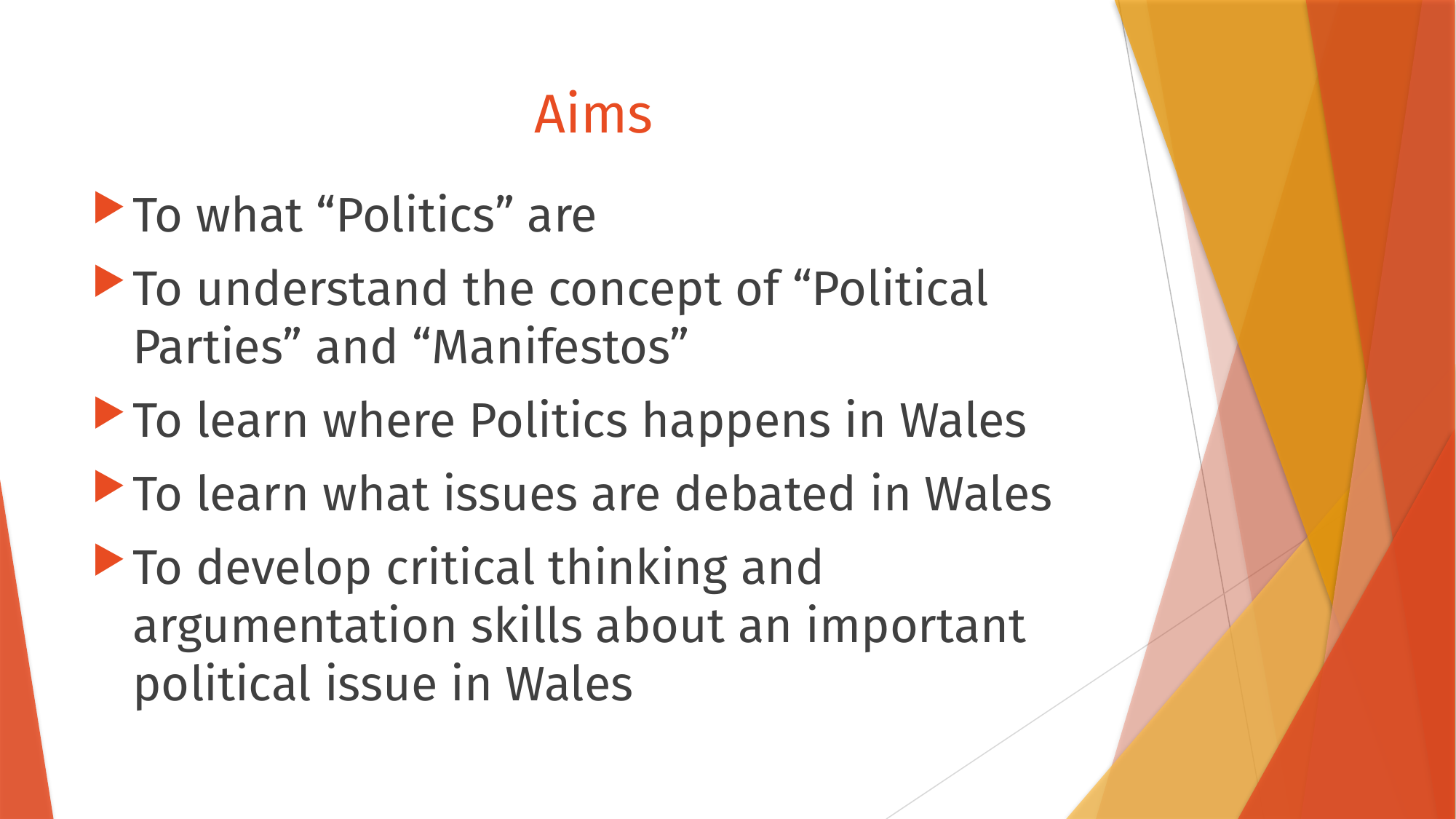

# Aims
To what “Politics” are
To understand the concept of “Political Parties” and “Manifestos”
To learn where Politics happens in Wales
To learn what issues are debated in Wales
To develop critical thinking and argumentation skills about an important political issue in Wales